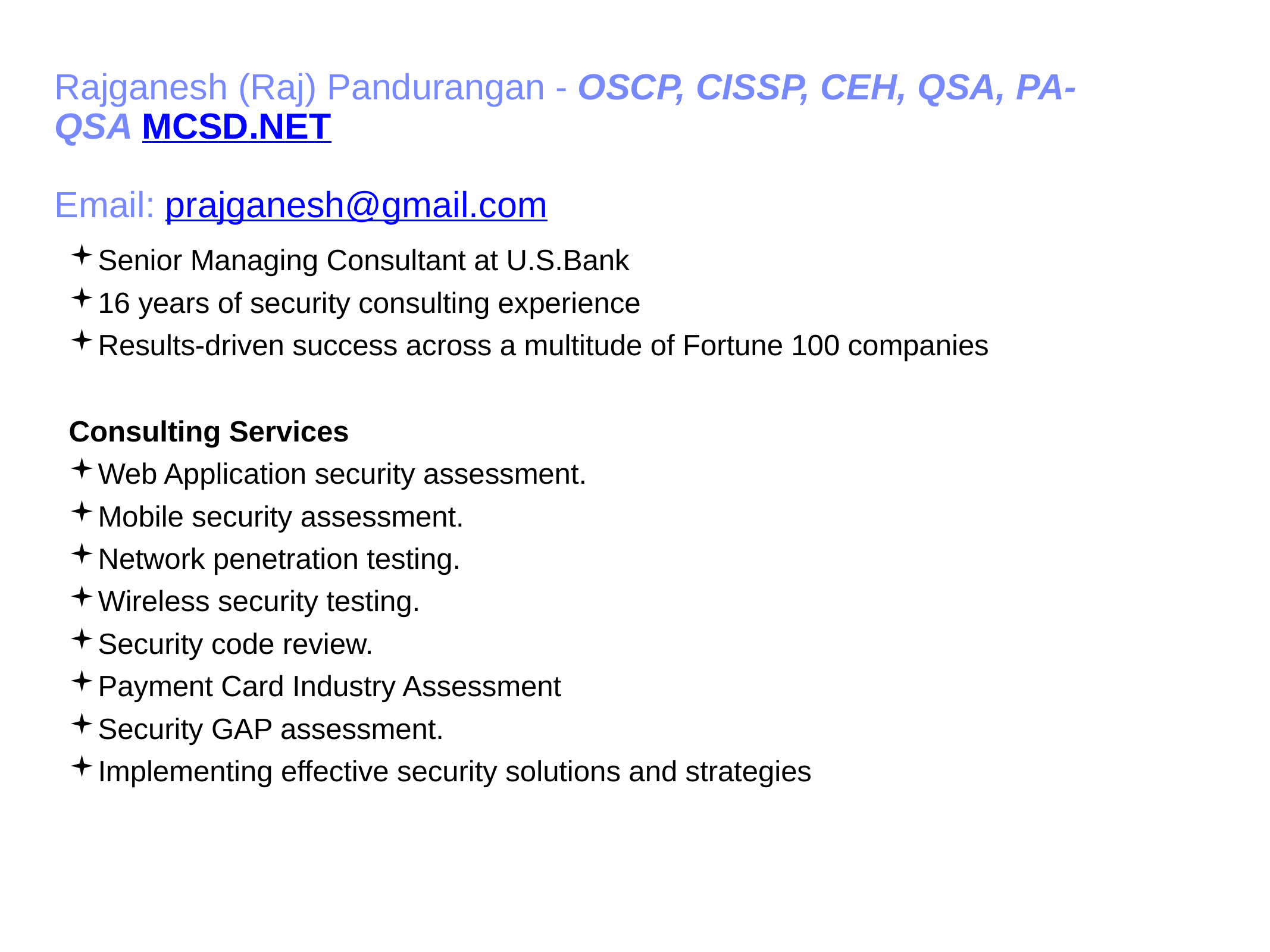

# Rajganesh (Raj) Pandurangan - OSCP, CISSP, CEH, QSA, PA-QSA MCSD.NET

Email: prajganesh@gmail.com
Senior Managing Consultant at U.S.Bank
16 years of security consulting experience
Results-driven success across a multitude of Fortune 100 companies

Consulting Services
Web Application security assessment.
Mobile security assessment.
Network penetration testing.
Wireless security testing.
Security code review.
Payment Card Industry Assessment
Security GAP assessment.
Implementing effective security solutions and strategies